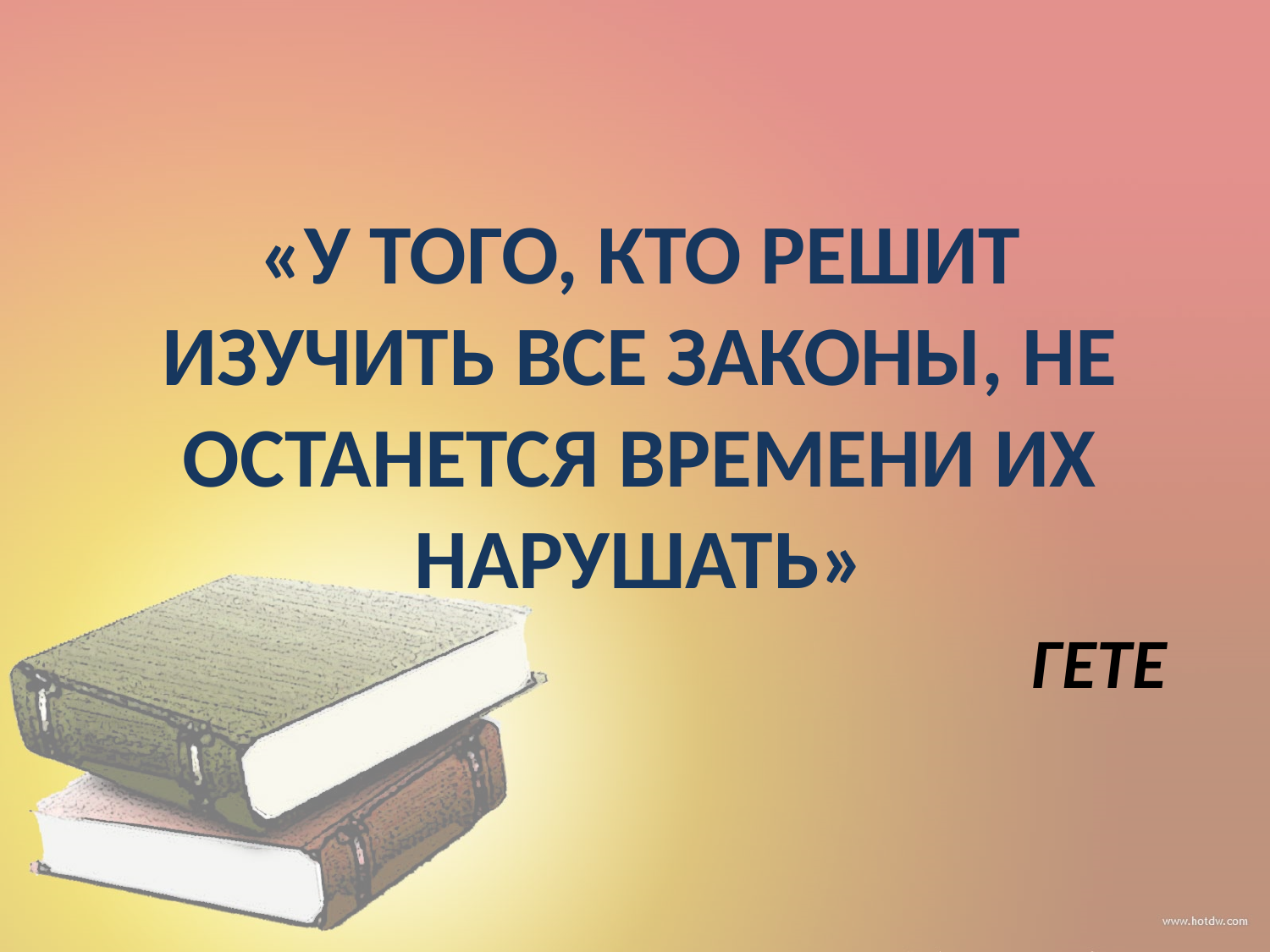

«У того, кто решит изучить все законы, не останется времени их нарушать»
# Гете